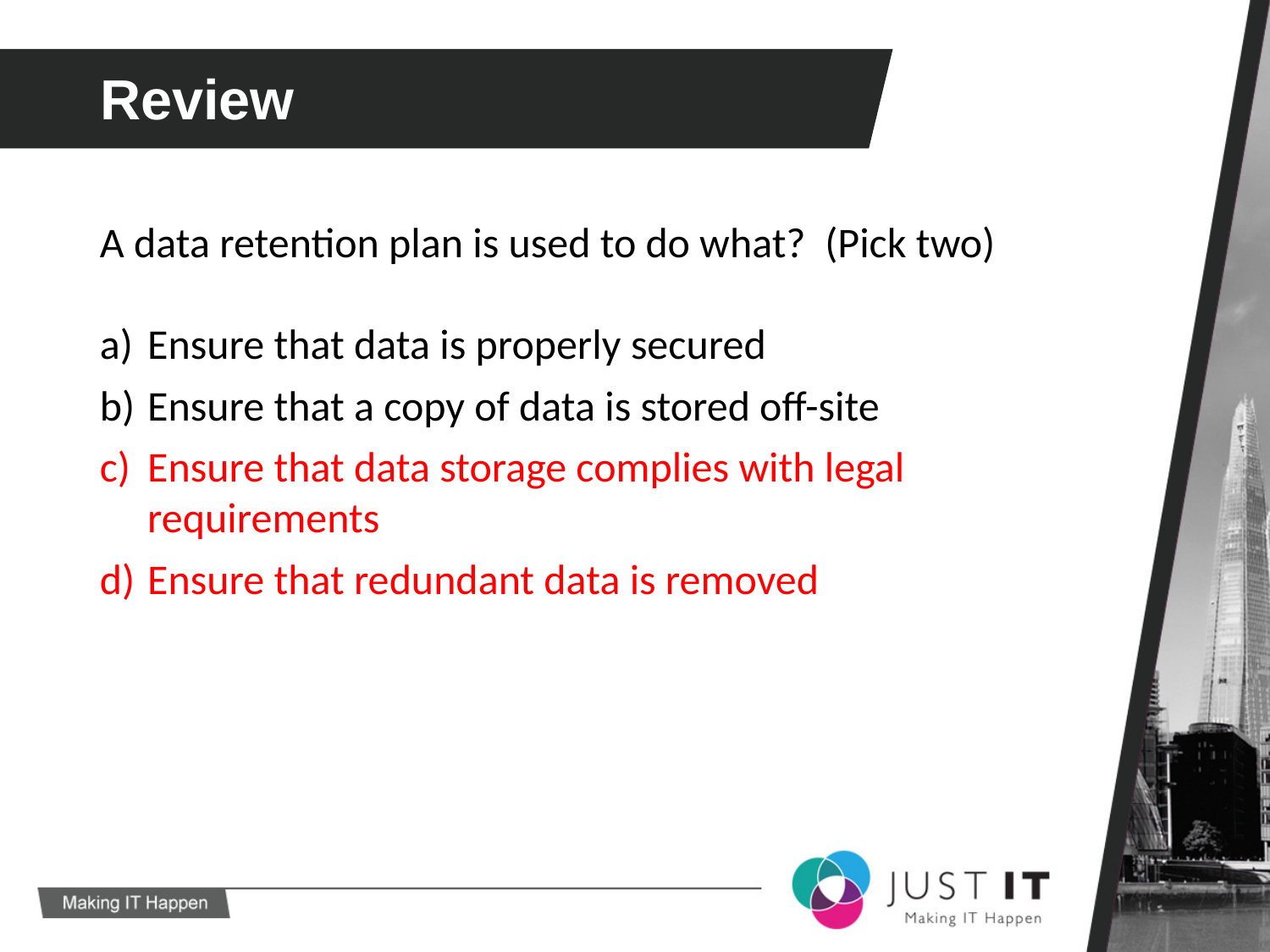

Review
A data retention plan is used to do what?  (Pick two)

Ensure that data is properly secured
Ensure that a copy of data is stored off-site
Ensure that data storage complies with legal requirements
Ensure that redundant data is removed